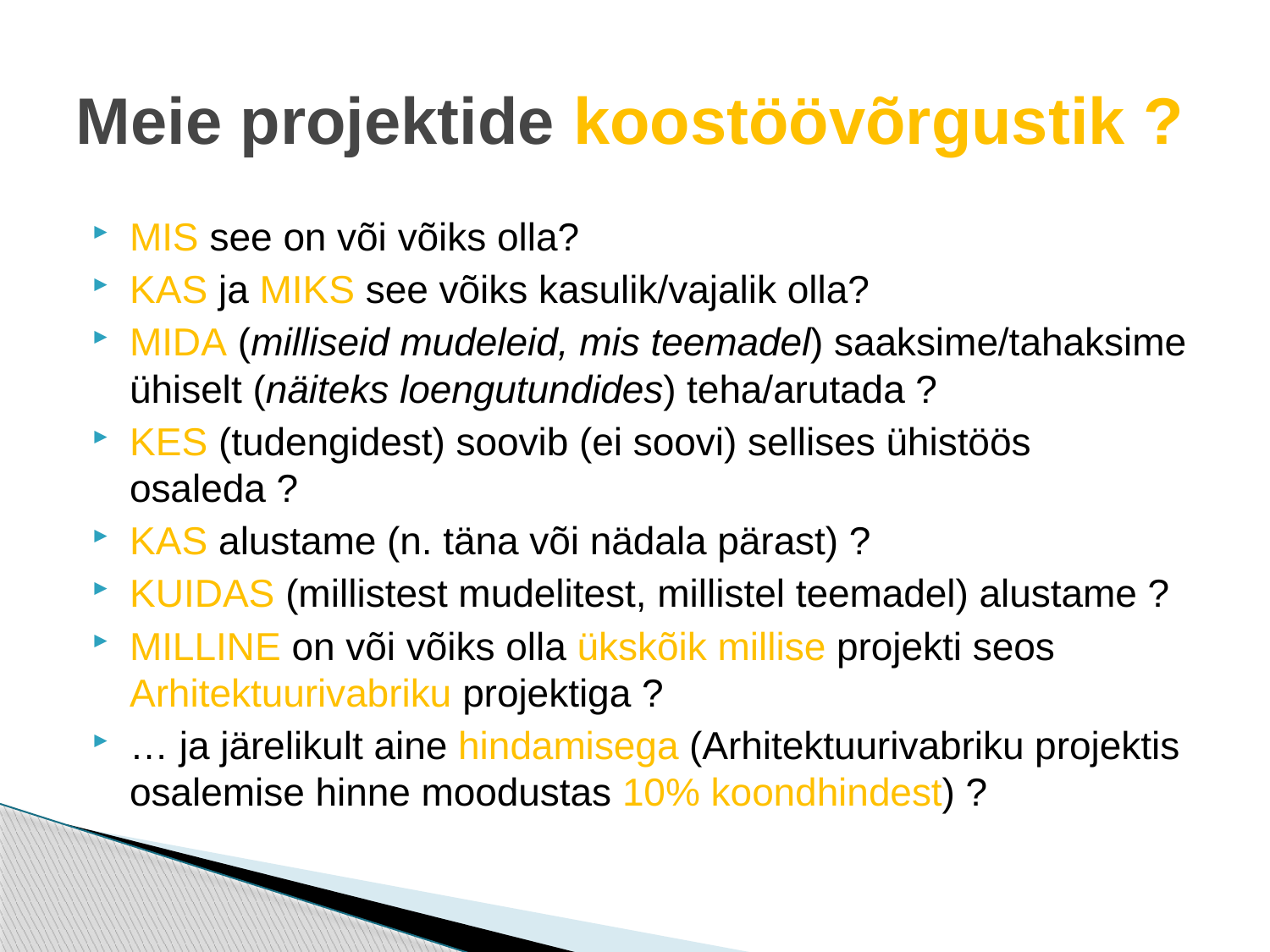

# Meie projektide koostöövõrgustik ?
MIS see on või võiks olla?
KAS ja MIKS see võiks kasulik/vajalik olla?
MIDA (milliseid mudeleid, mis teemadel) saaksime/tahaksime ühiselt (näiteks loengutundides) teha/arutada ?
KES (tudengidest) soovib (ei soovi) sellises ühistöös osaleda ?
KAS alustame (n. täna või nädala pärast) ?
KUIDAS (millistest mudelitest, millistel teemadel) alustame ?
MILLINE on või võiks olla ükskõik millise projekti seos Arhitektuurivabriku projektiga ?
… ja järelikult aine hindamisega (Arhitektuurivabriku projektis osalemise hinne moodustas 10% koondhindest) ?